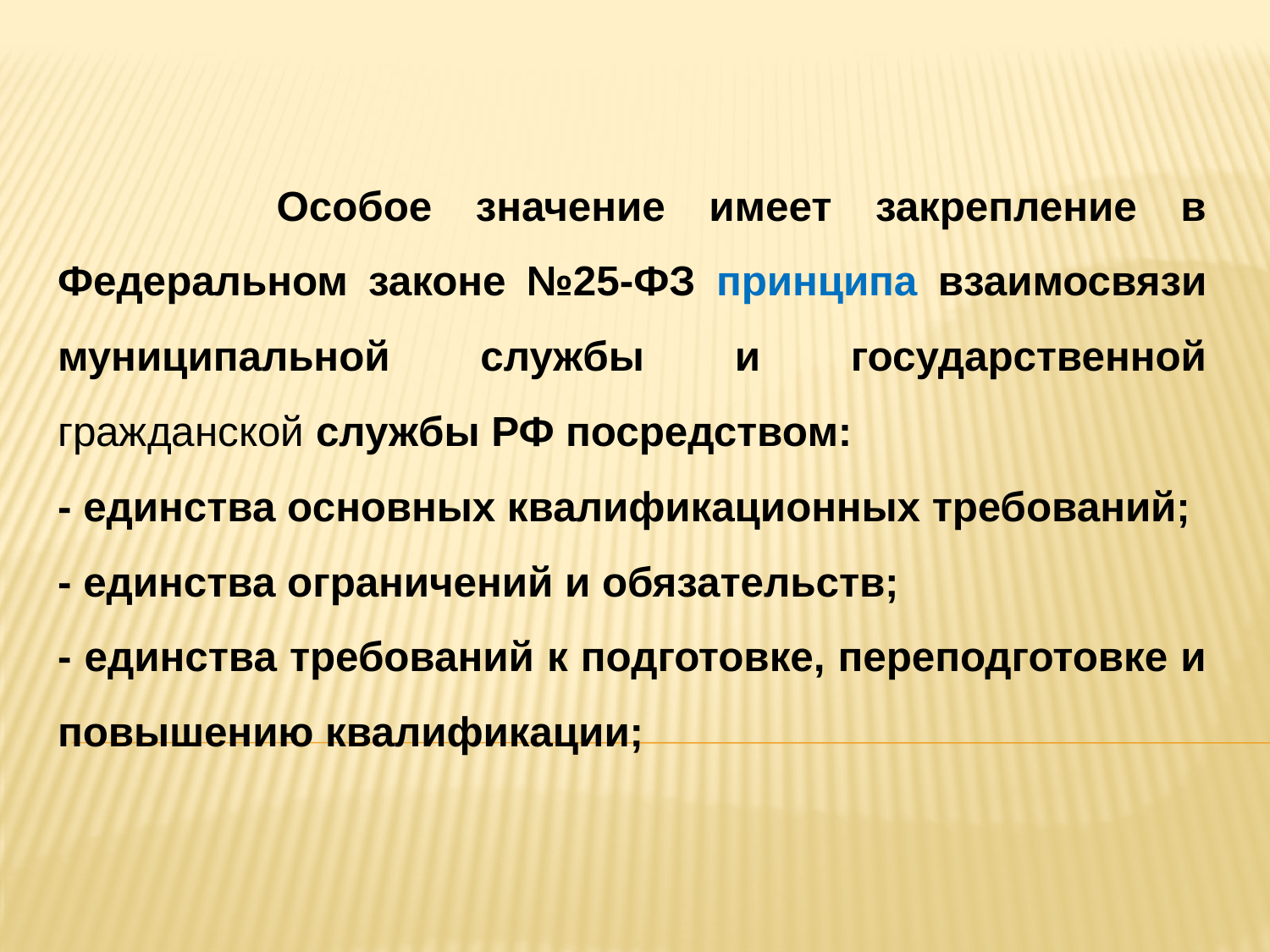

Особое значение имеет закрепление в Федеральном законе №25-ФЗ принципа взаимосвязи муниципальной службы и государственной гражданской службы РФ посредством:
- единства основных квалификационных требований;
- единства ограничений и обязательств;
- единства требований к подготовке, переподготовке и повышению квалификации;